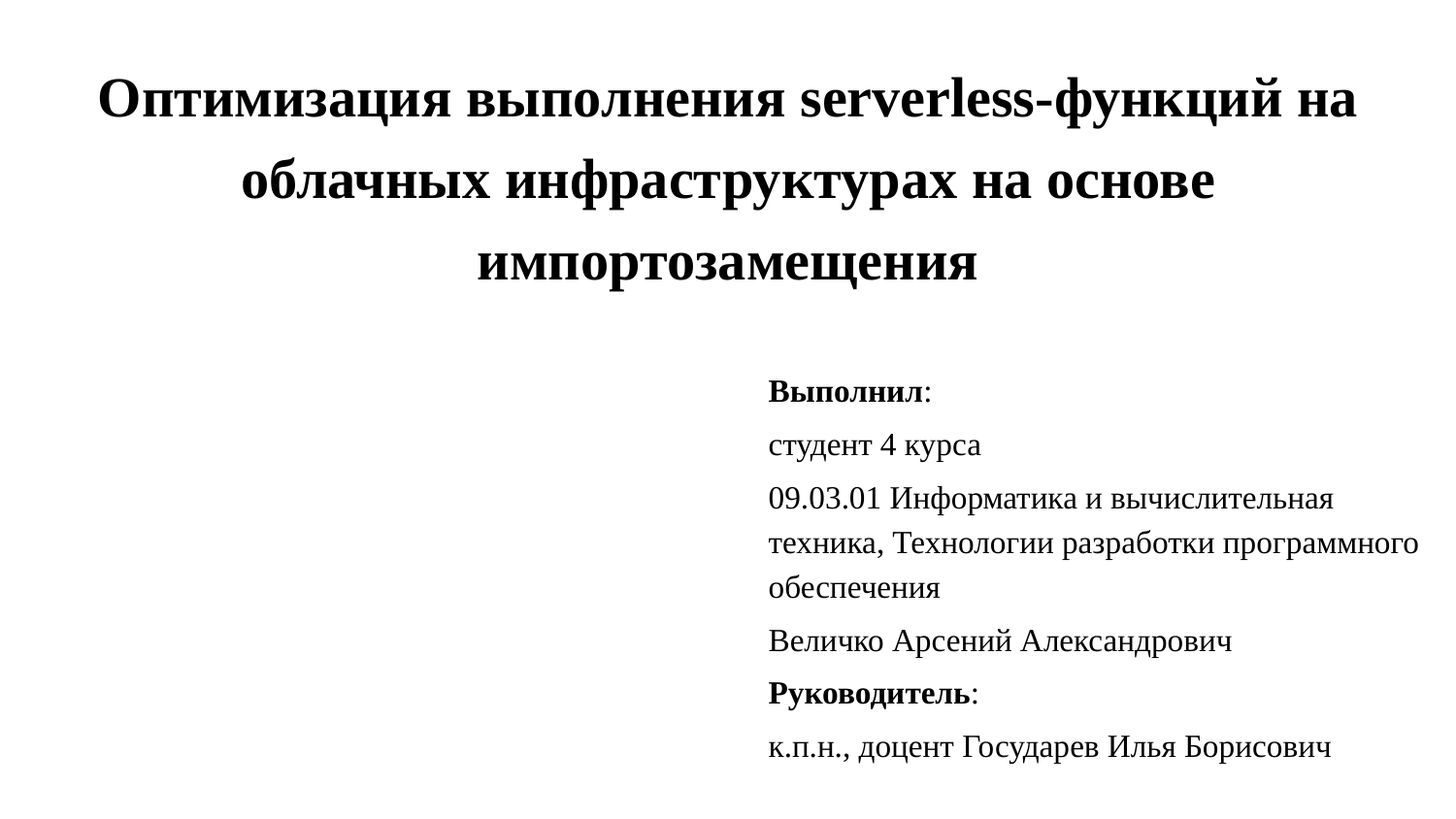

# Оптимизация выполнения serverless-функций на облачных инфраструктурах на основе импортозамещения
Выполнил:
студент 4 курса
09.03.01 Информатика и вычислительная техника, Технологии разработки программного  обеспечения
Величко Арсений Александрович
Руководитель:
к.п.н., доцент Государев Илья Борисович